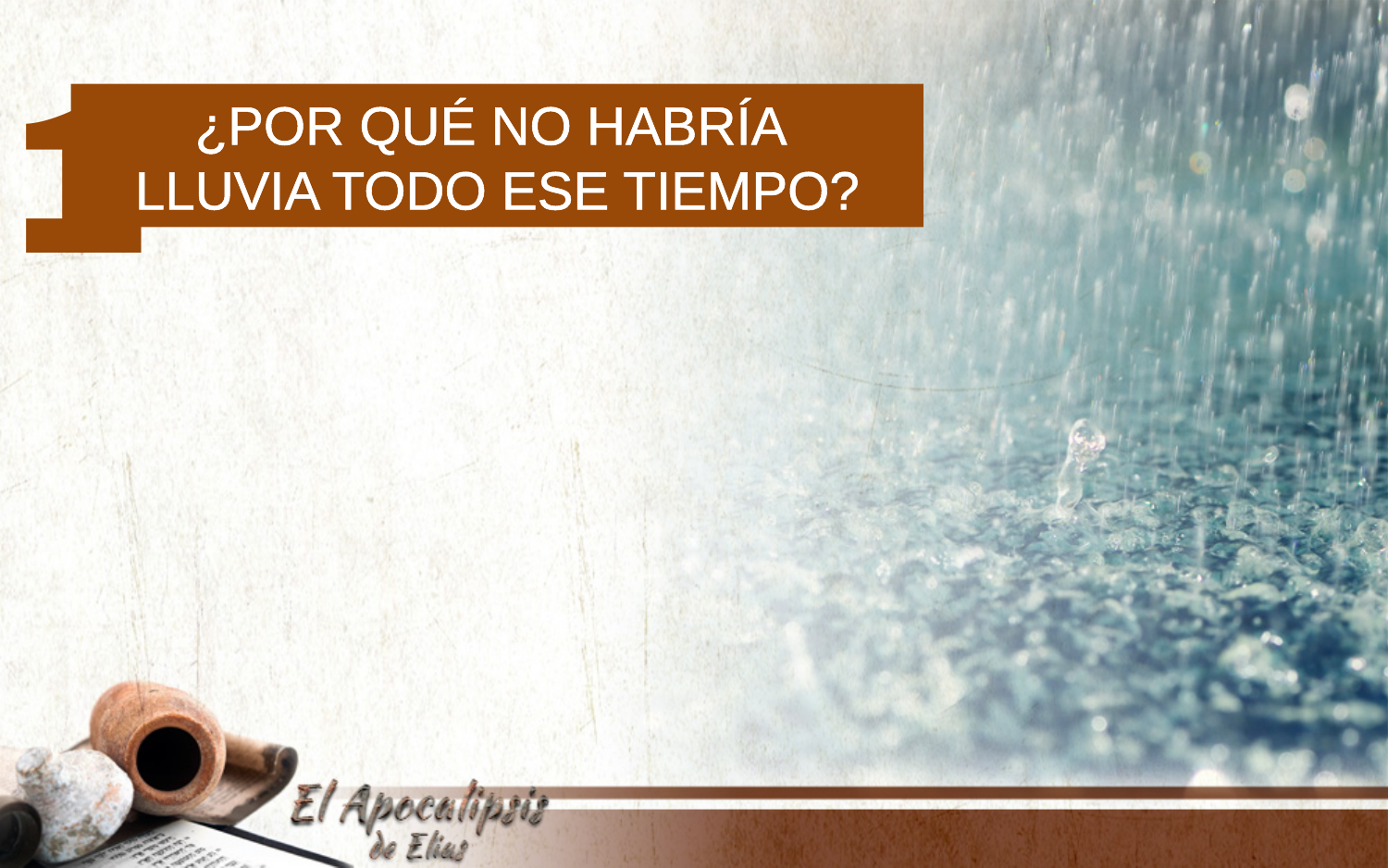

1
¿Por qué no habría
lluvia todo ese tiempo?